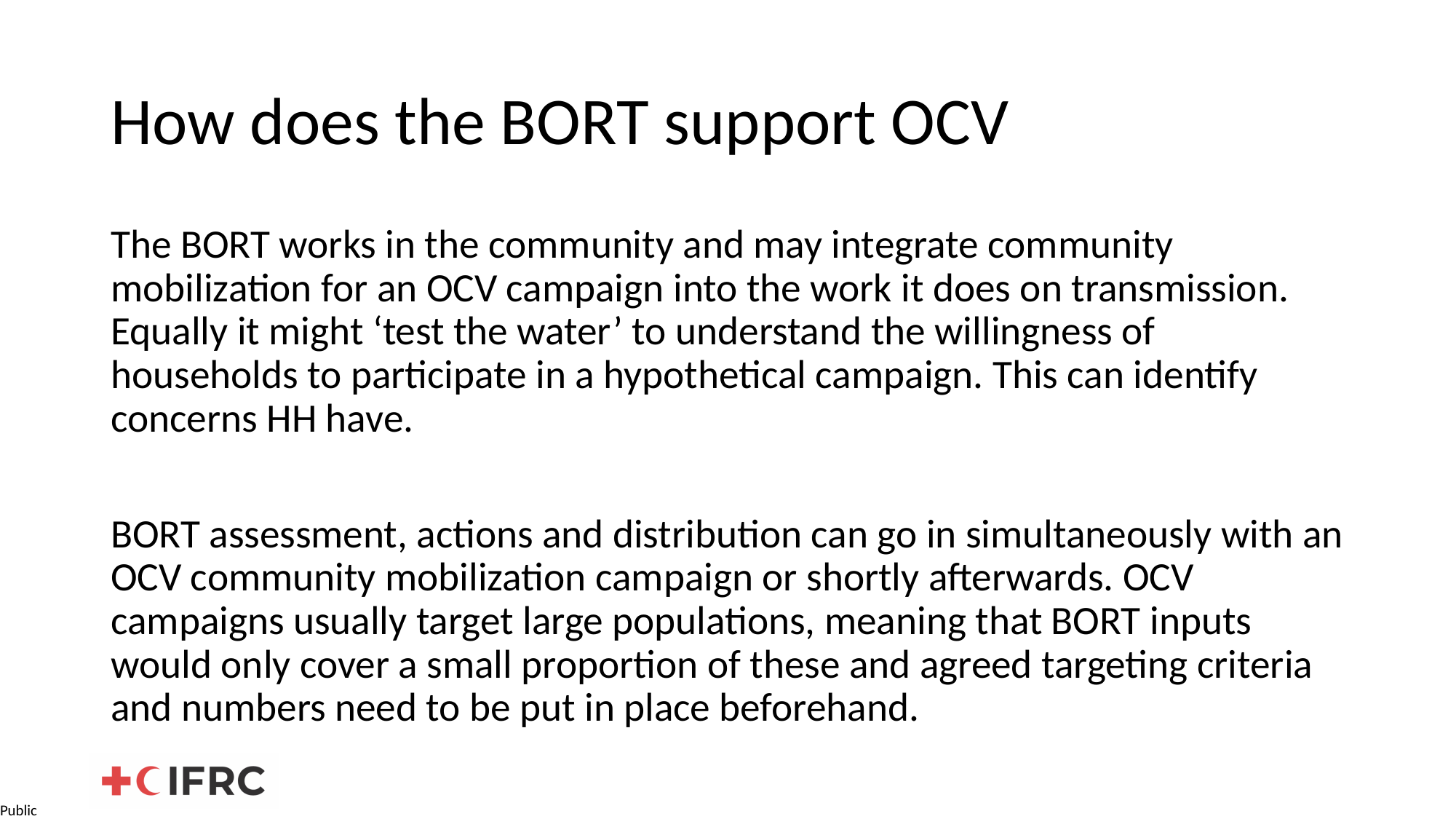

# How does the BORT support OCV
The BORT works in the community and may integrate community mobilization for an OCV campaign into the work it does on transmission. Equally it might ‘test the water’ to understand the willingness of households to participate in a hypothetical campaign. This can identify concerns HH have.

BORT assessment, actions and distribution can go in simultaneously with an OCV community mobilization campaign or shortly afterwards. OCV campaigns usually target large populations, meaning that BORT inputs would only cover a small proportion of these and agreed targeting criteria and numbers need to be put in place beforehand.